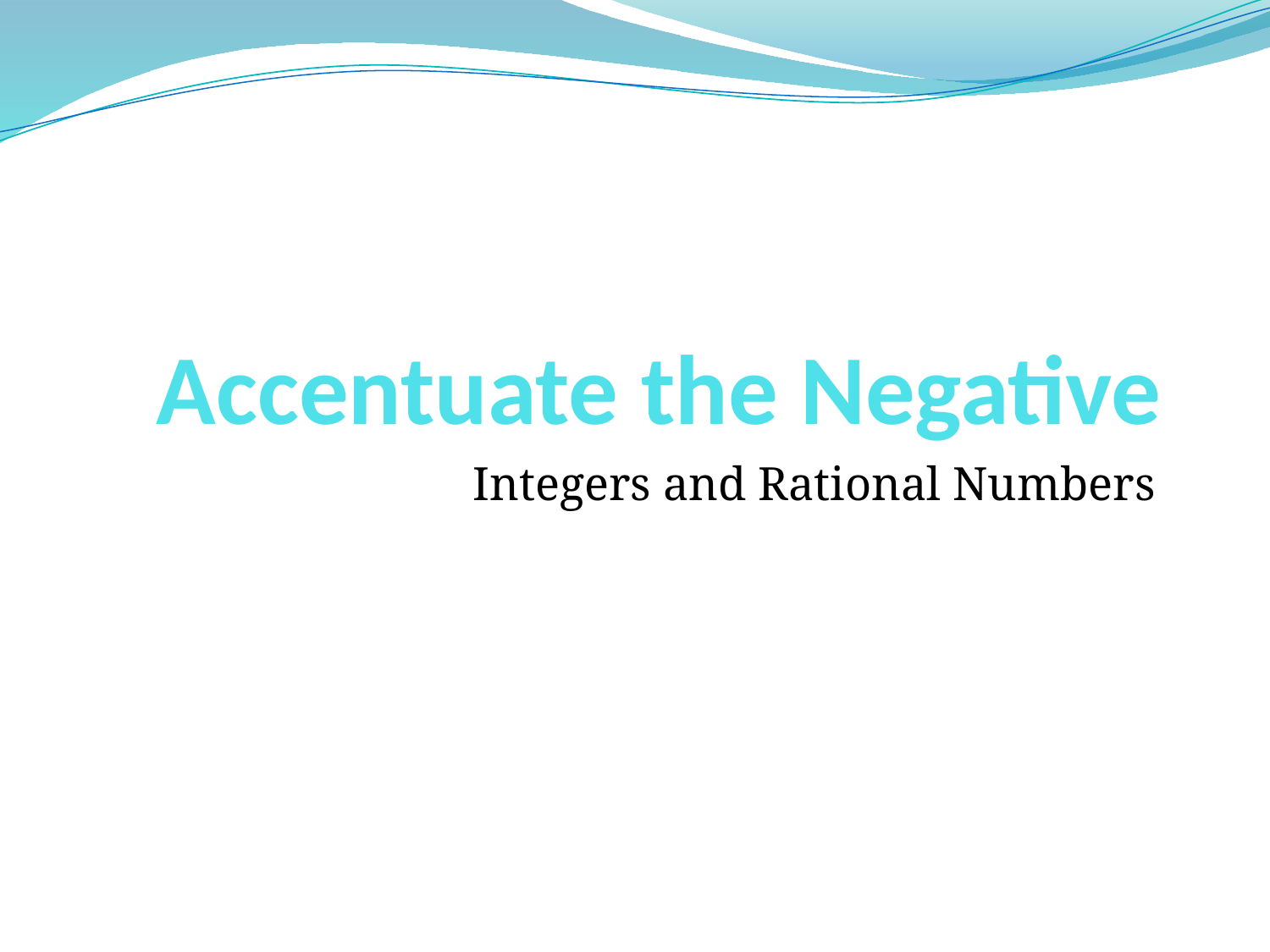

# Accentuate the Negative
Integers and Rational Numbers